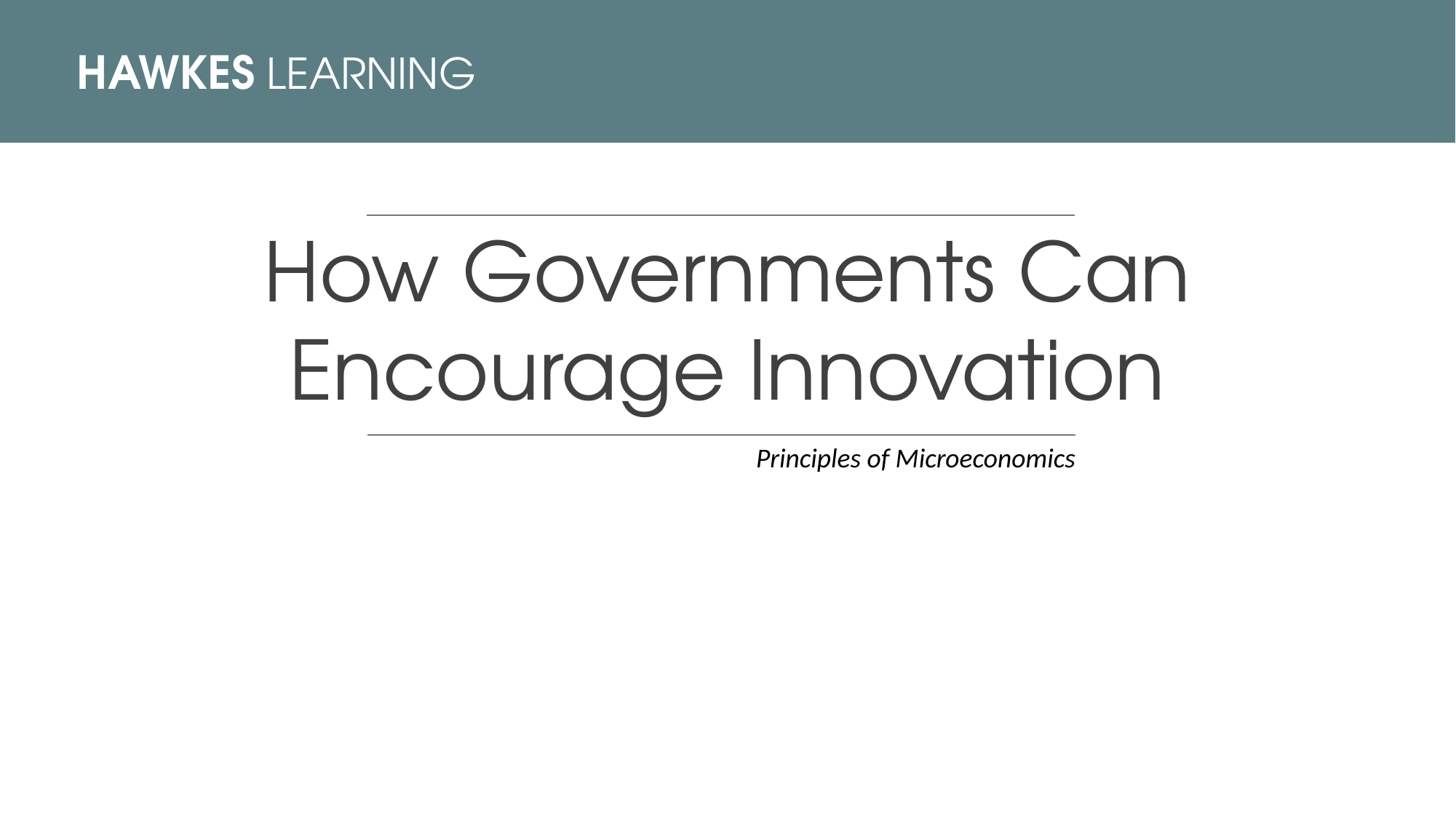

HAWKES LEARNING
How Governments Can Encourage Innovation
Principles of Microeconomics